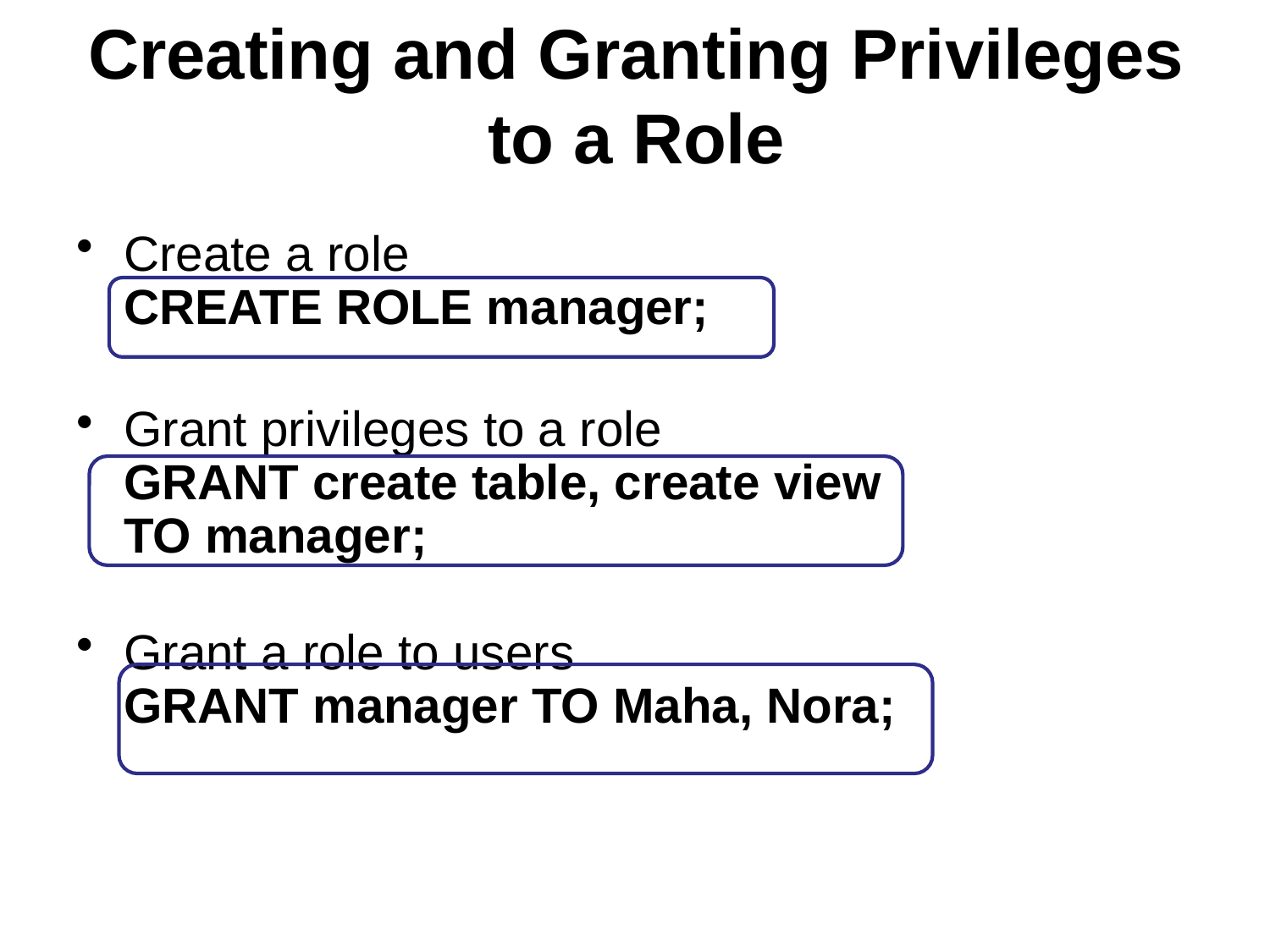

# Creating and Granting Privileges to a Role
Create a role
CREATE ROLE manager;
Grant privileges to a role
GRANT create table, create view
TO manager;
Grant a role to users
GRANT manager TO Maha, Nora;